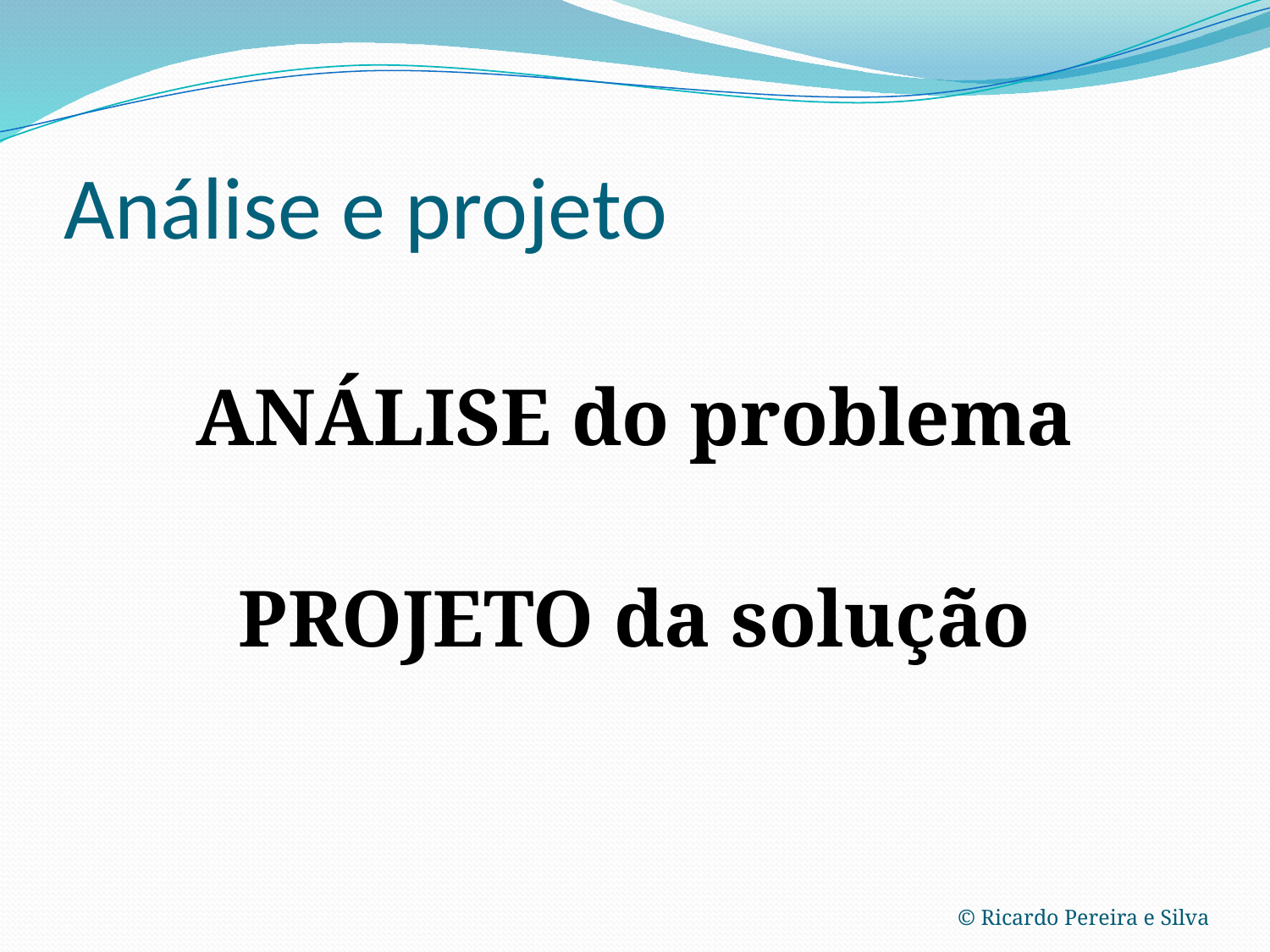

# Análise e projeto
ANÁLISE do problema
PROJETO da solução

© Ricardo Pereira e Silva